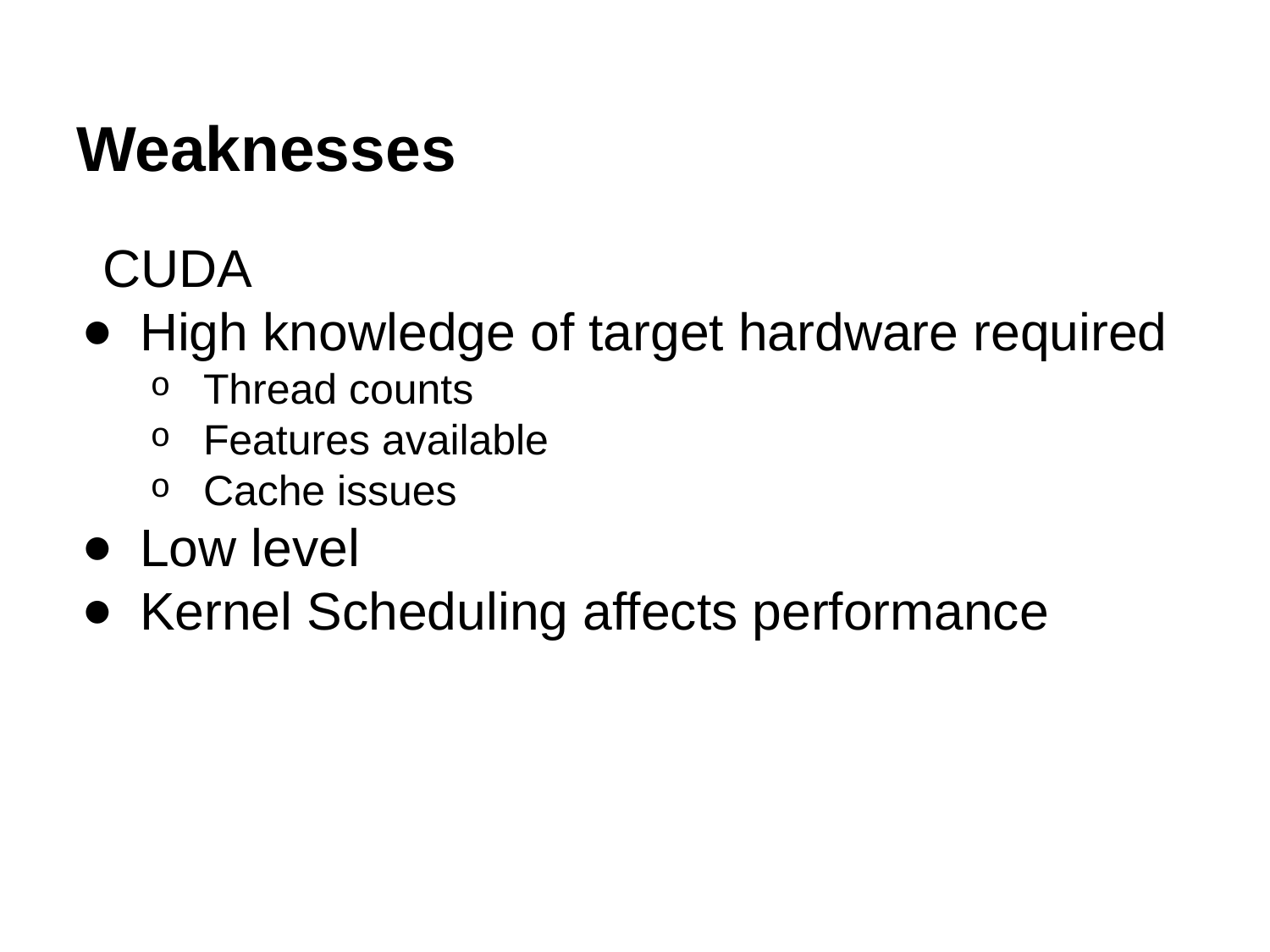

# Weaknesses
CUDA
High knowledge of target hardware required
Thread counts
Features available
Cache issues
Low level
Kernel Scheduling affects performance